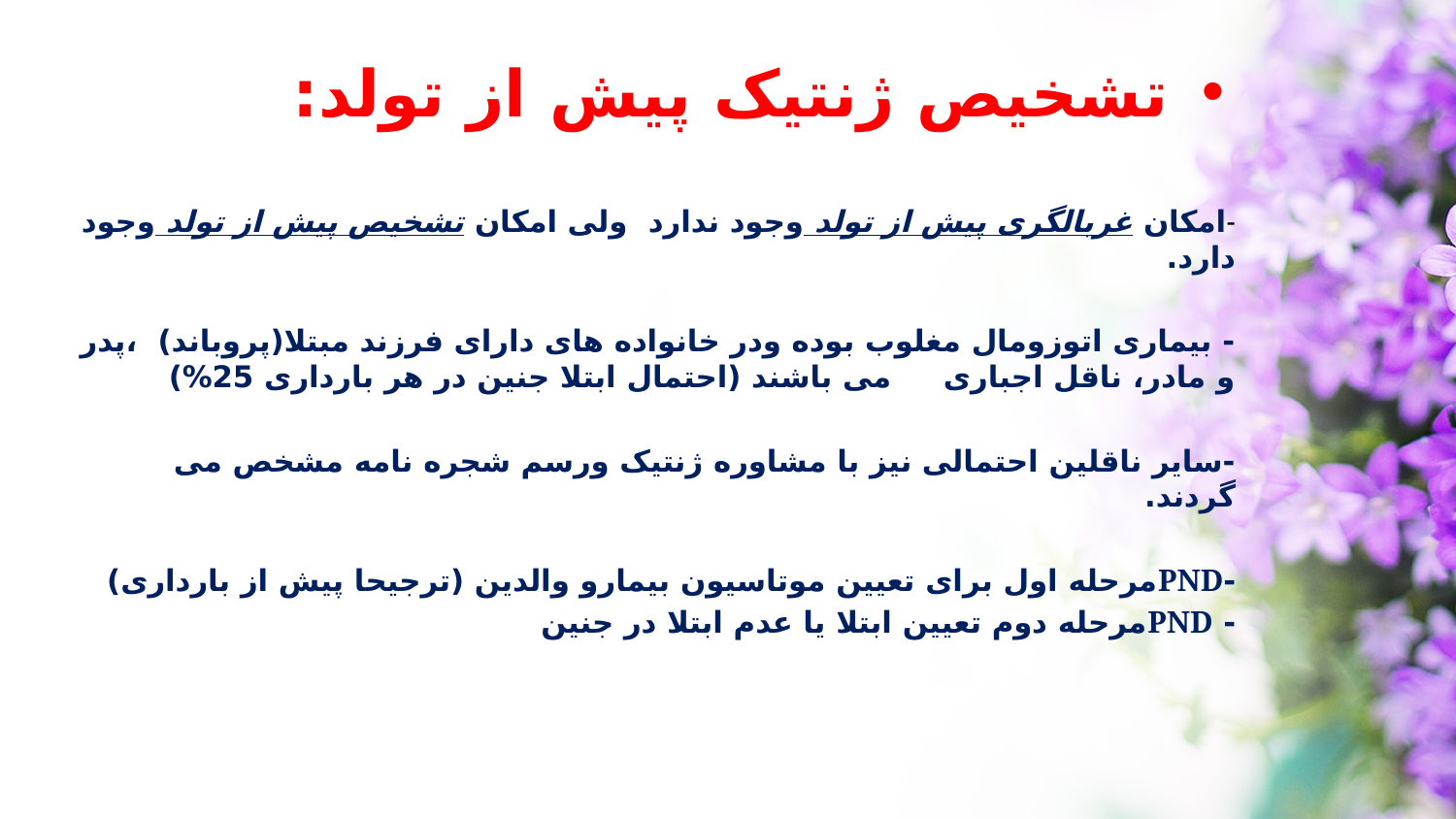

تشخیص ژنتیک پیش از تولد:

-امکان غربالگری پیش از تولد وجود ندارد  ولی امکان تشخیص پیش از تولد وجود دارد.

- بیماری اتوزومال مغلوب بوده ودر خانواده های دارای فرزند مبتلا(پروباند)  ،پدر و مادر، ناقل اجباری     می باشند (احتمال ابتلا جنین در هر بارداری 25%)

-سایر ناقلین احتمالی نیز با مشاوره ژنتیک ورسم شجره نامه مشخص می گردند.

-PNDمرحله اول برای تعیین موتاسیون بیمارو والدین (ترجیحا پیش از بارداری)
- PNDمرحله دوم تعیین ابتلا یا عدم ابتلا در جنین